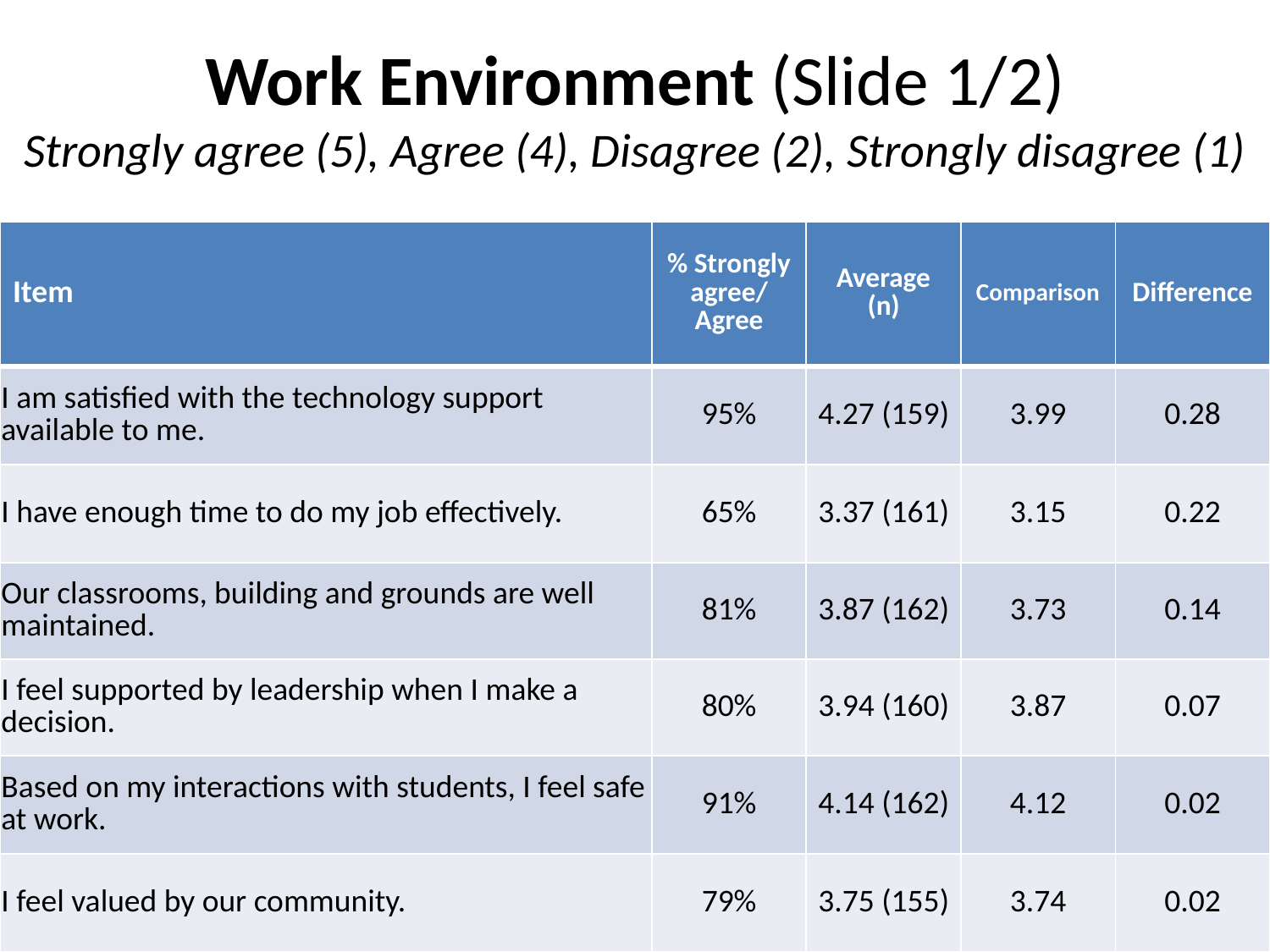

# Work Environment (Slide 1/2) Strongly agree (5), Agree (4), Disagree (2), Strongly disagree (1)
| Item | % Strongly agree/ Agree | Average (n) | Comparison | Difference |
| --- | --- | --- | --- | --- |
| I am satisfied with the technology support available to me. | 95% | 4.27 (159) | 3.99 | 0.28 |
| I have enough time to do my job effectively. | 65% | 3.37 (161) | 3.15 | 0.22 |
| Our classrooms, building and grounds are well maintained. | 81% | 3.87 (162) | 3.73 | 0.14 |
| I feel supported by leadership when I make a decision. | 80% | 3.94 (160) | 3.87 | 0.07 |
| Based on my interactions with students, I feel safe at work. | 91% | 4.14 (162) | 4.12 | 0.02 |
| I feel valued by our community. | 79% | 3.75 (155) | 3.74 | 0.02 |